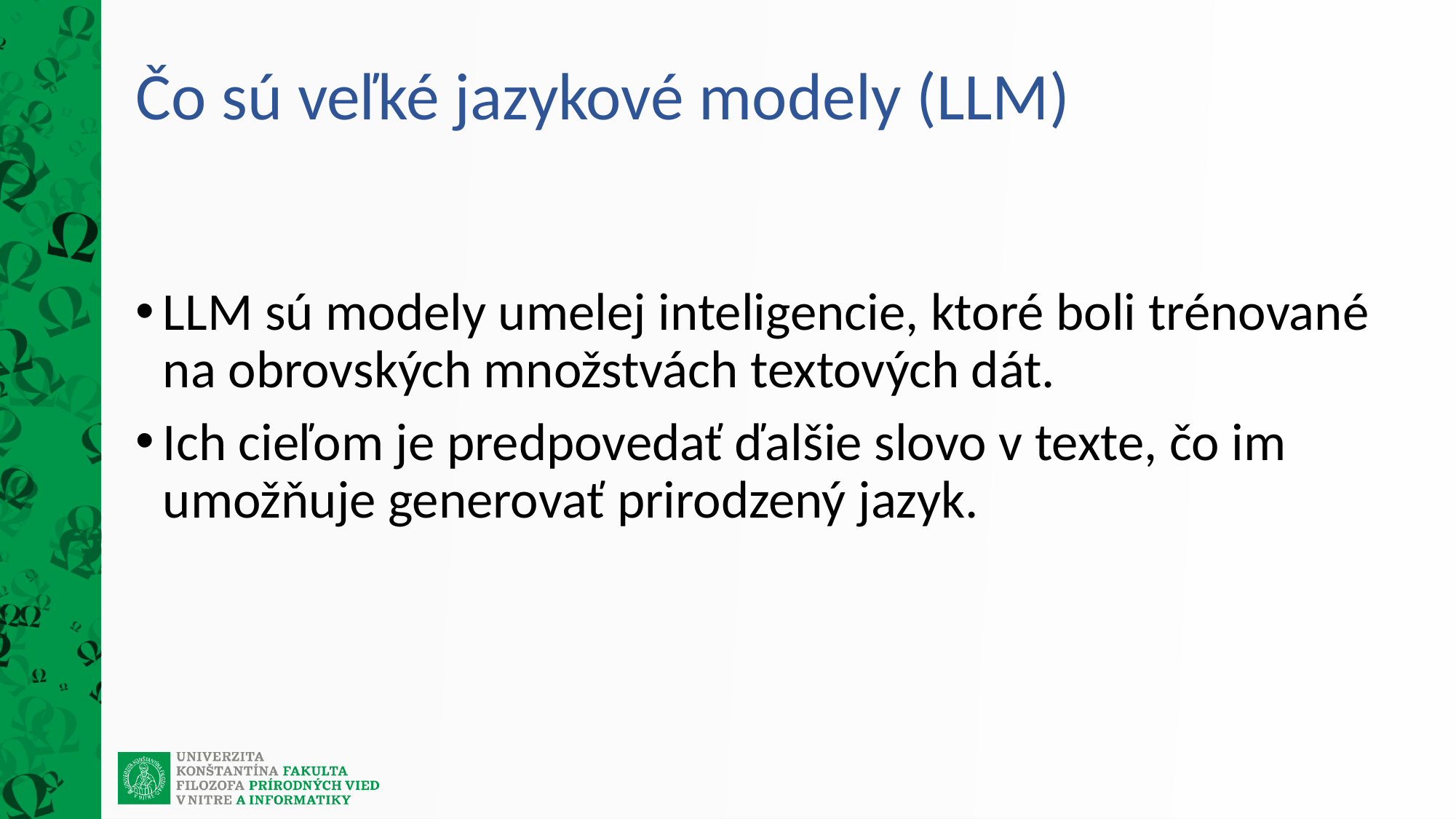

# Čo sú veľké jazykové modely (LLM)

LLM sú modely umelej inteligencie, ktoré boli trénované na obrovských množstvách textových dát.
Ich cieľom je predpovedať ďalšie slovo v texte, čo im umožňuje generovať prirodzený jazyk.